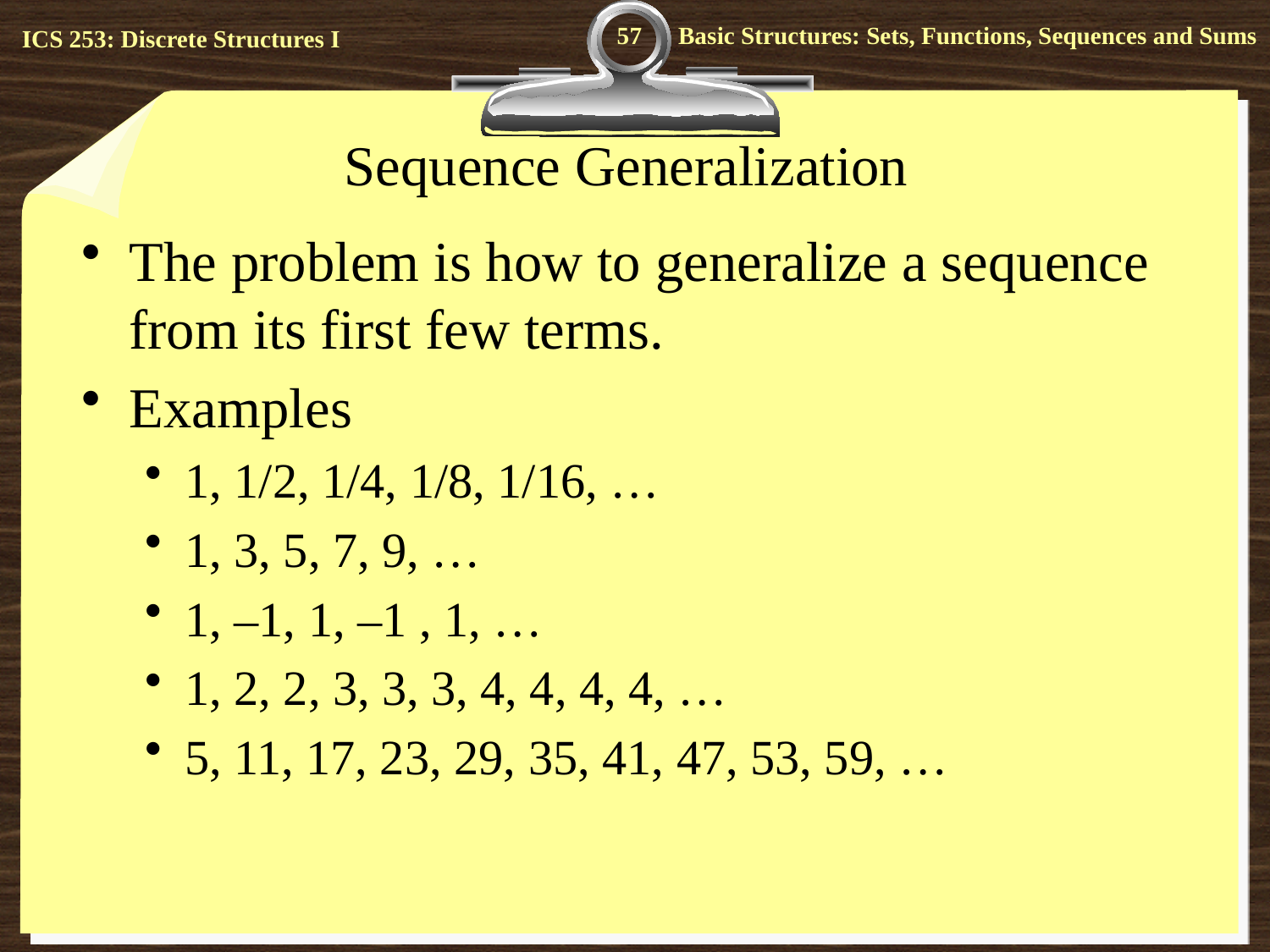

57
# Sequence Generalization
The problem is how to generalize a sequence from its first few terms.
Examples
1, 1/2, 1/4, 1/8, 1/16, …
1, 3, 5, 7, 9, …
1, –1, 1, –1 , 1, …
1, 2, 2, 3, 3, 3, 4, 4, 4, 4, …
5, 11, 17, 23, 29, 35, 41, 47, 53, 59, …